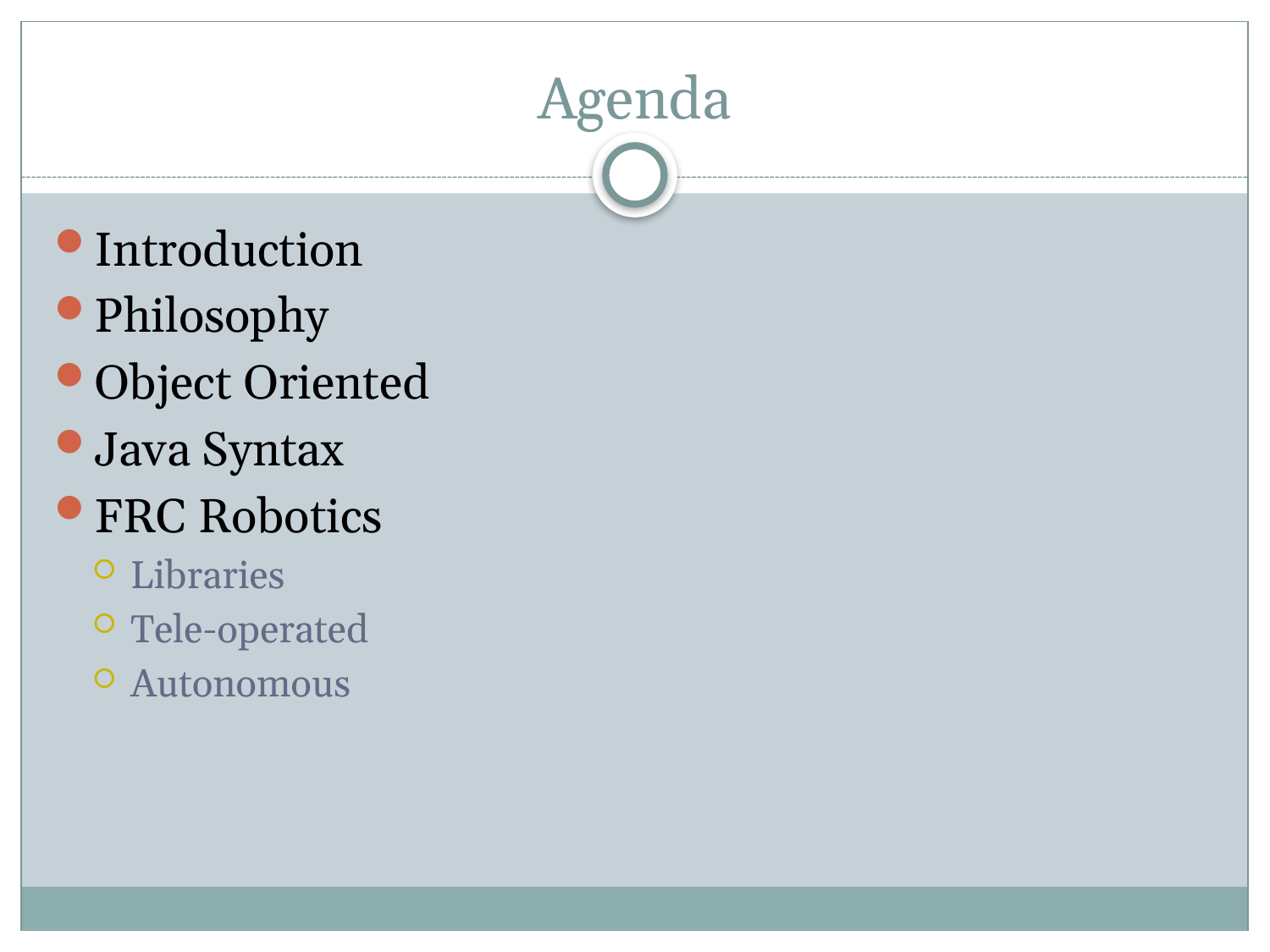

# Agenda
Introduction
Philosophy
Object Oriented
Java Syntax
FRC Robotics
Libraries
Tele-operated
Autonomous